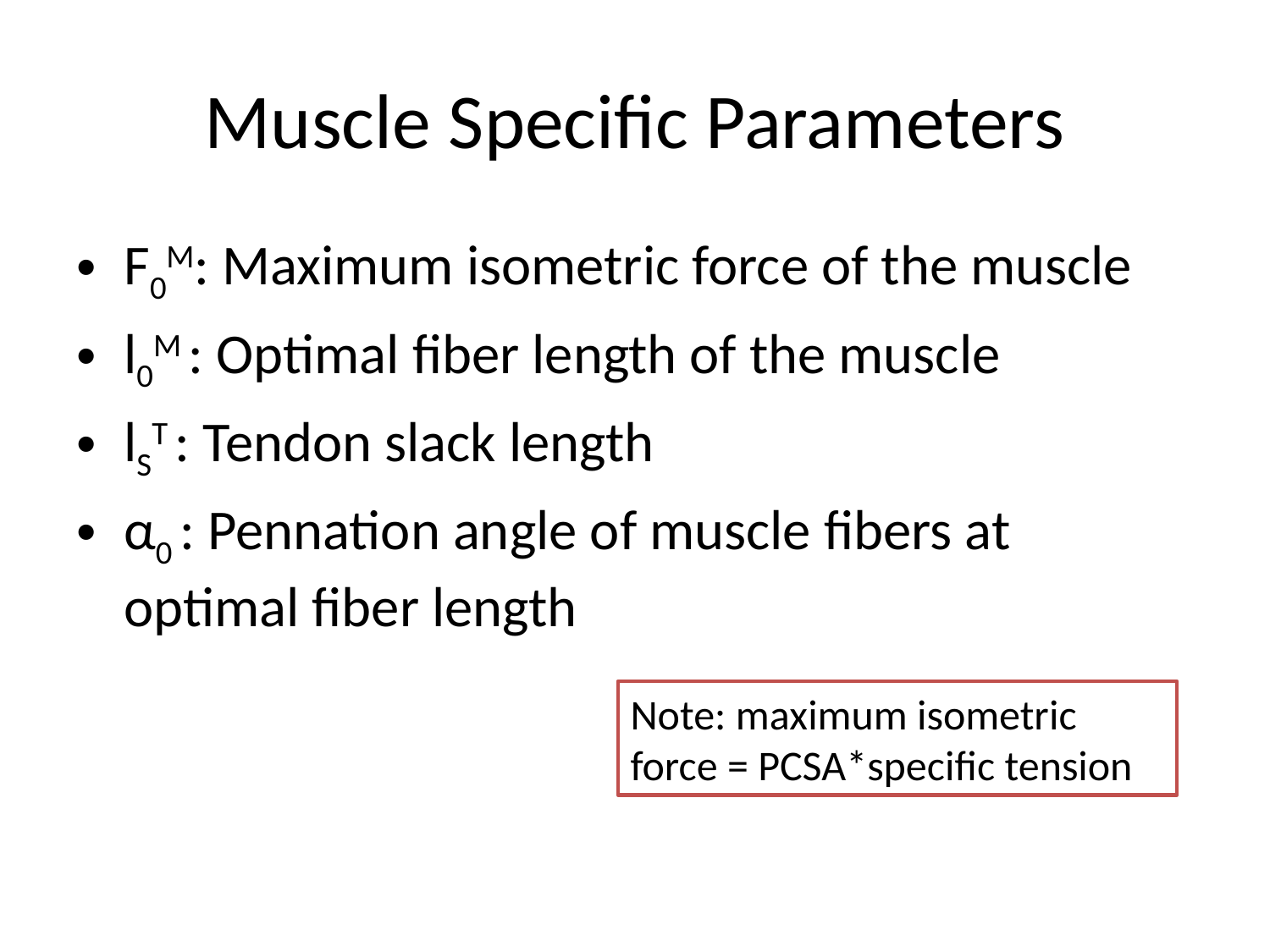

# Muscle Specific Parameters
F0M: Maximum isometric force of the muscle
l0M : Optimal fiber length of the muscle
lST : Tendon slack length
α0 : Pennation angle of muscle fibers at optimal fiber length
Note: maximum isometric force = PCSA*specific tension